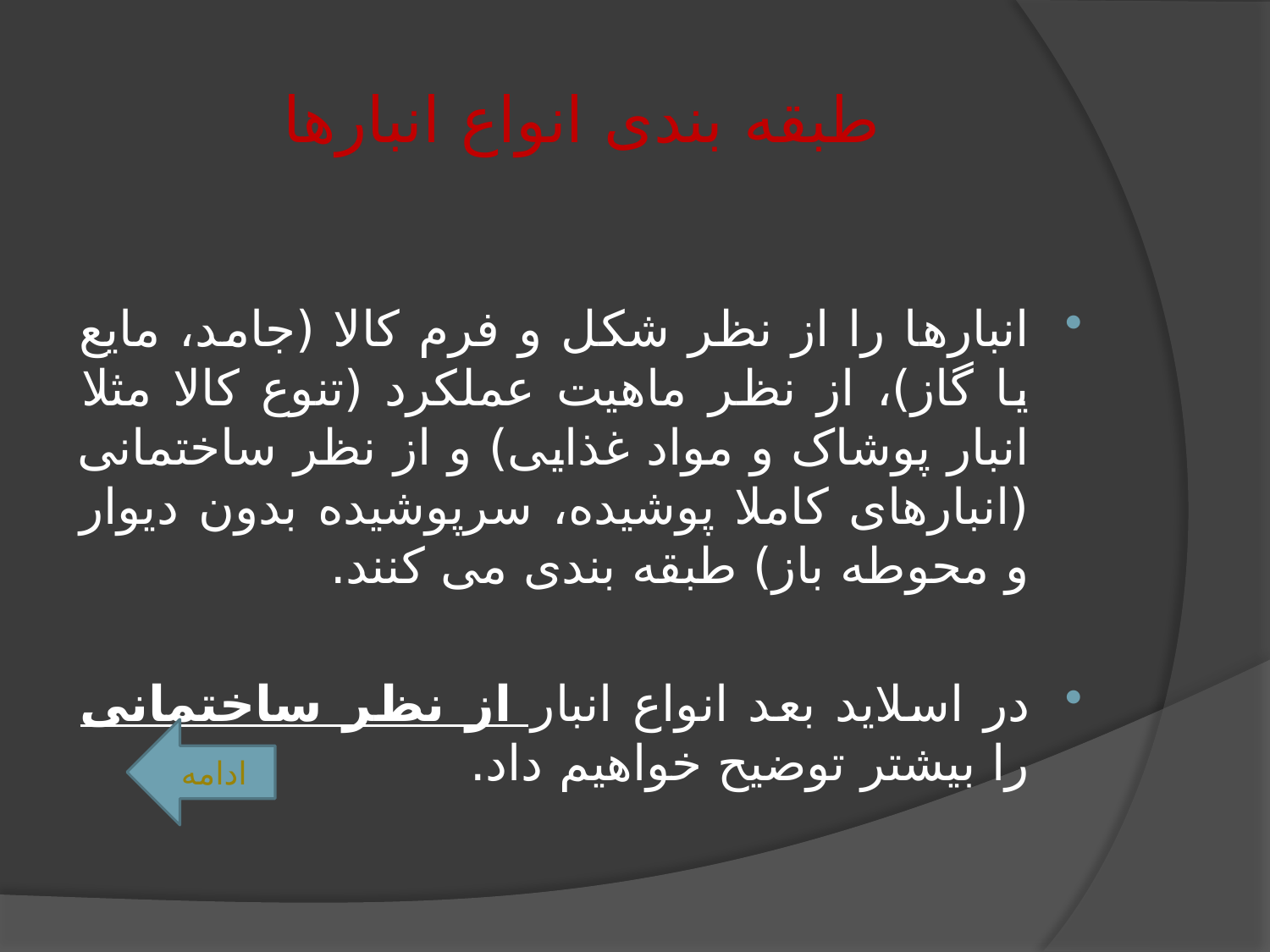

# طبقه بندی انواع انبارها

انبارها را از نظر شکل و فرم کالا (جامد، مایع یا گاز)، از نظر ماهیت عملکرد (تنوع کالا مثلا انبار پوشاک و مواد غذایی) و از نظر ساختمانی (انبارهای کاملا پوشیده، سرپوشیده بدون دیوار و محوطه باز) طبقه بندی می کنند.

در اسلاید بعد انواع انبار از نظر ساختمانی را بیشتر توضیح خواهیم داد.
ادامه